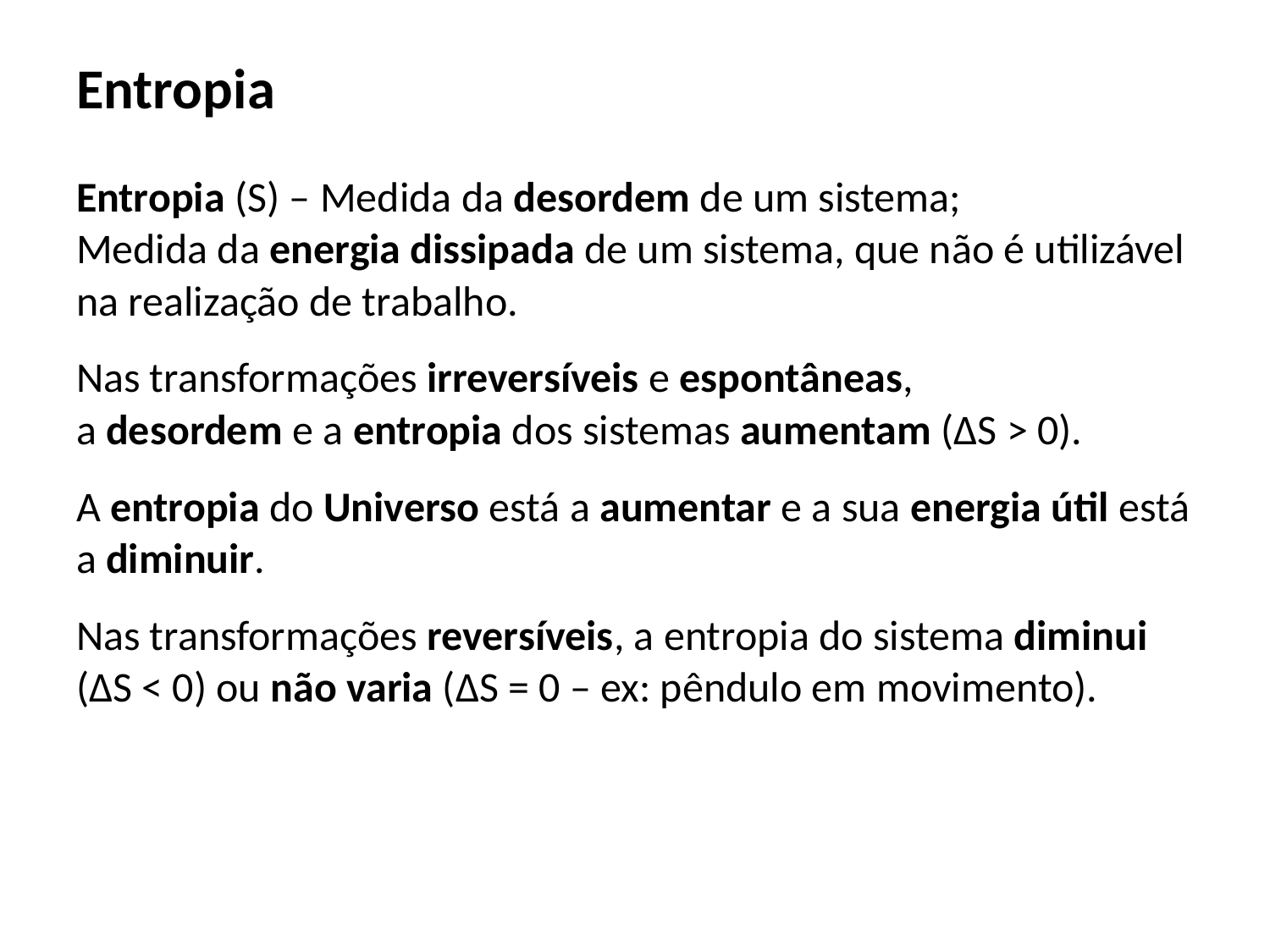

# Entropia
Entropia (S) – Medida da desordem de um sistema;
Medida da energia dissipada de um sistema, que não é utilizável na realização de trabalho.
Nas transformações irreversíveis e espontâneas,
a desordem e a entropia dos sistemas aumentam (∆S > 0).
A entropia do Universo está a aumentar e a sua energia útil está a diminuir.
Nas transformações reversíveis, a entropia do sistema diminui (ΔS < 0) ou não varia (ΔS = 0 – ex: pêndulo em movimento).